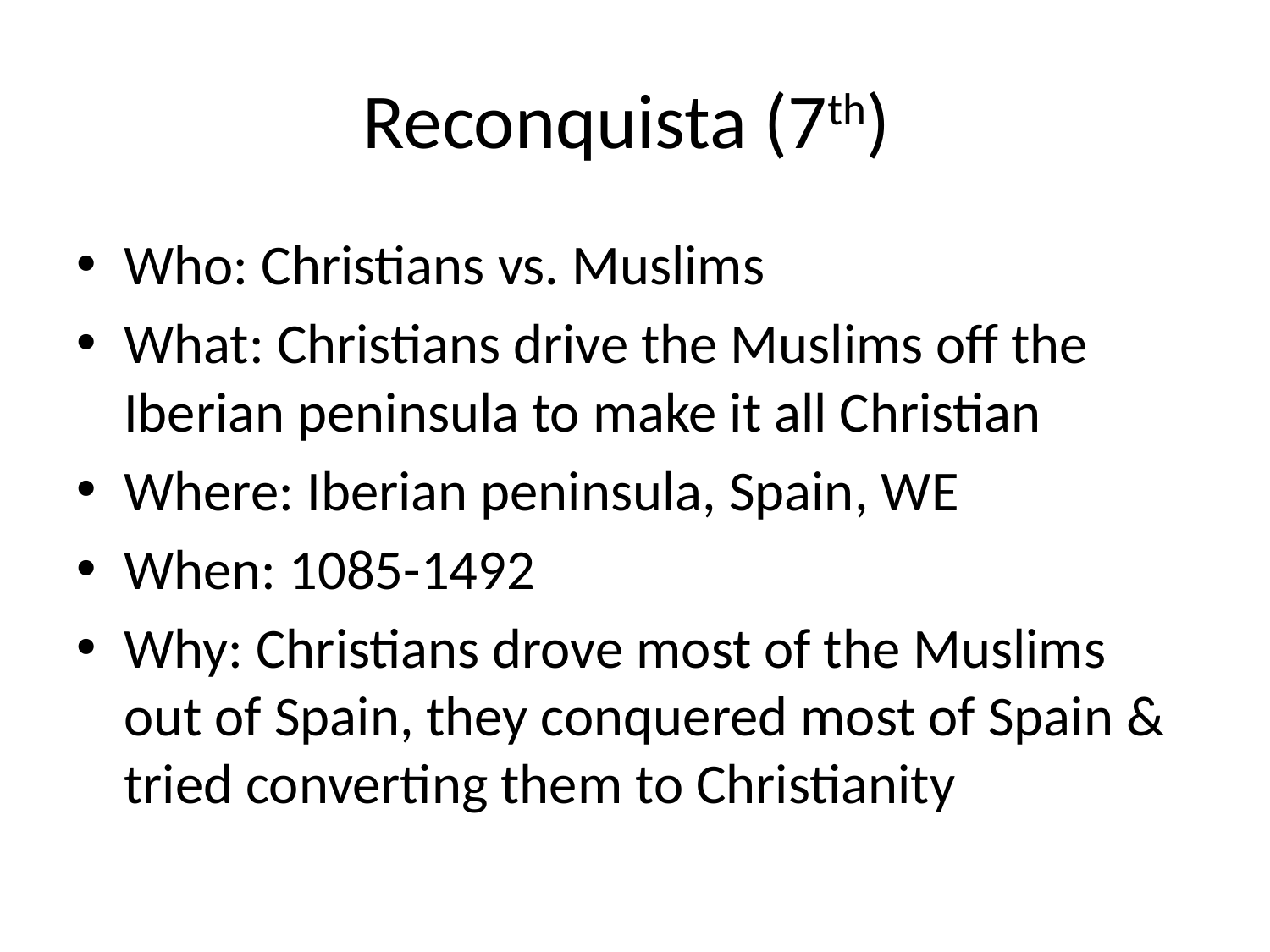

# Reconquista (7th)
Who: Christians vs. Muslims
What: Christians drive the Muslims off the Iberian peninsula to make it all Christian
Where: Iberian peninsula, Spain, WE
When: 1085-1492
Why: Christians drove most of the Muslims out of Spain, they conquered most of Spain & tried converting them to Christianity